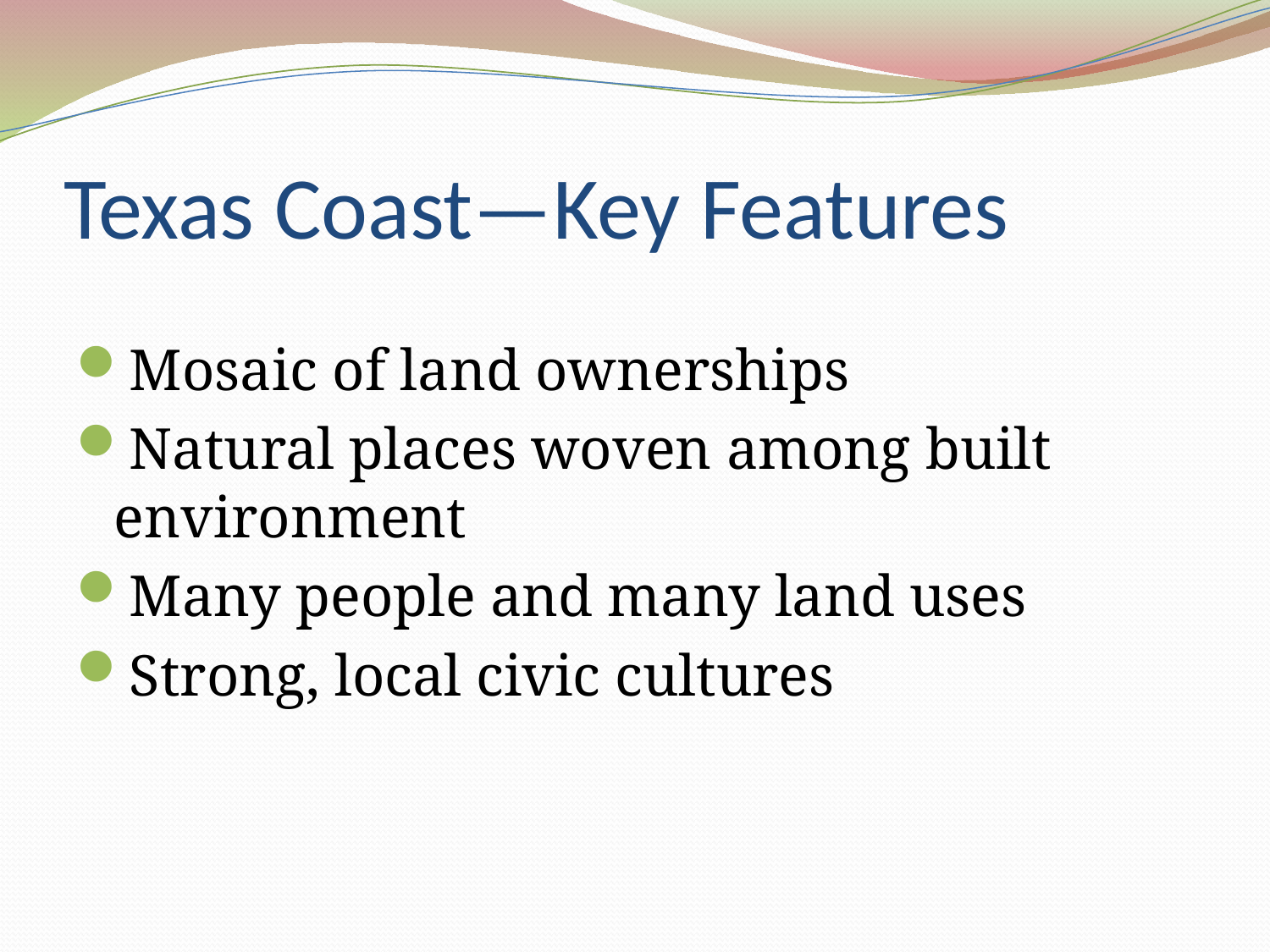

# Texas Coast—Key Features
Mosaic of land ownerships
Natural places woven among built environment
Many people and many land uses
Strong, local civic cultures